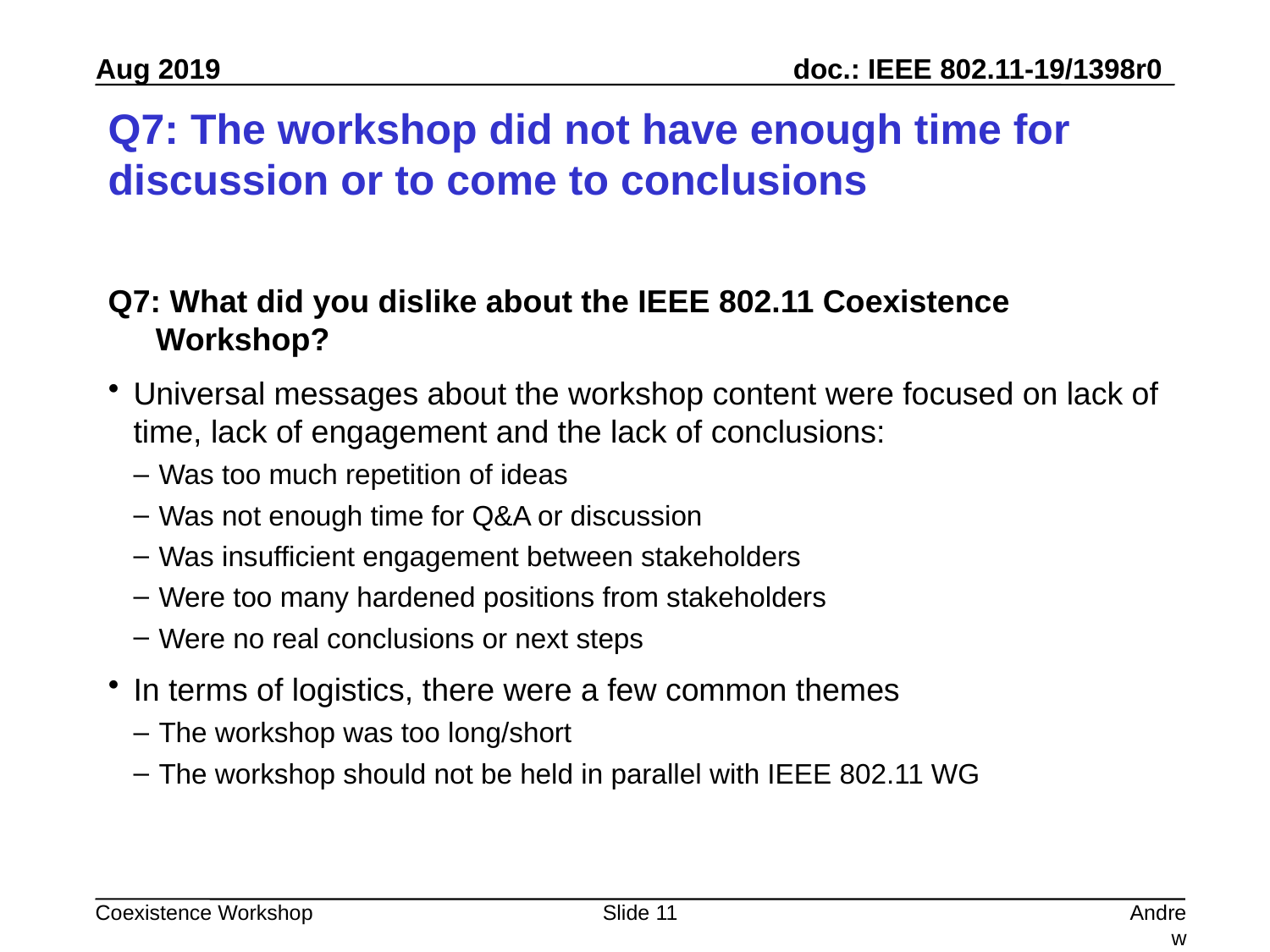

# Q7: The workshop did not have enough time for discussion or to come to conclusions
Q7: What did you dislike about the IEEE 802.11 Coexistence Workshop?
Universal messages about the workshop content were focused on lack of time, lack of engagement and the lack of conclusions:
Was too much repetition of ideas
Was not enough time for Q&A or discussion
Was insufficient engagement between stakeholders
Were too many hardened positions from stakeholders
Were no real conclusions or next steps
In terms of logistics, there were a few common themes
The workshop was too long/short
The workshop should not be held in parallel with IEEE 802.11 WG
Slide 11
Andrew Myles, Cisco